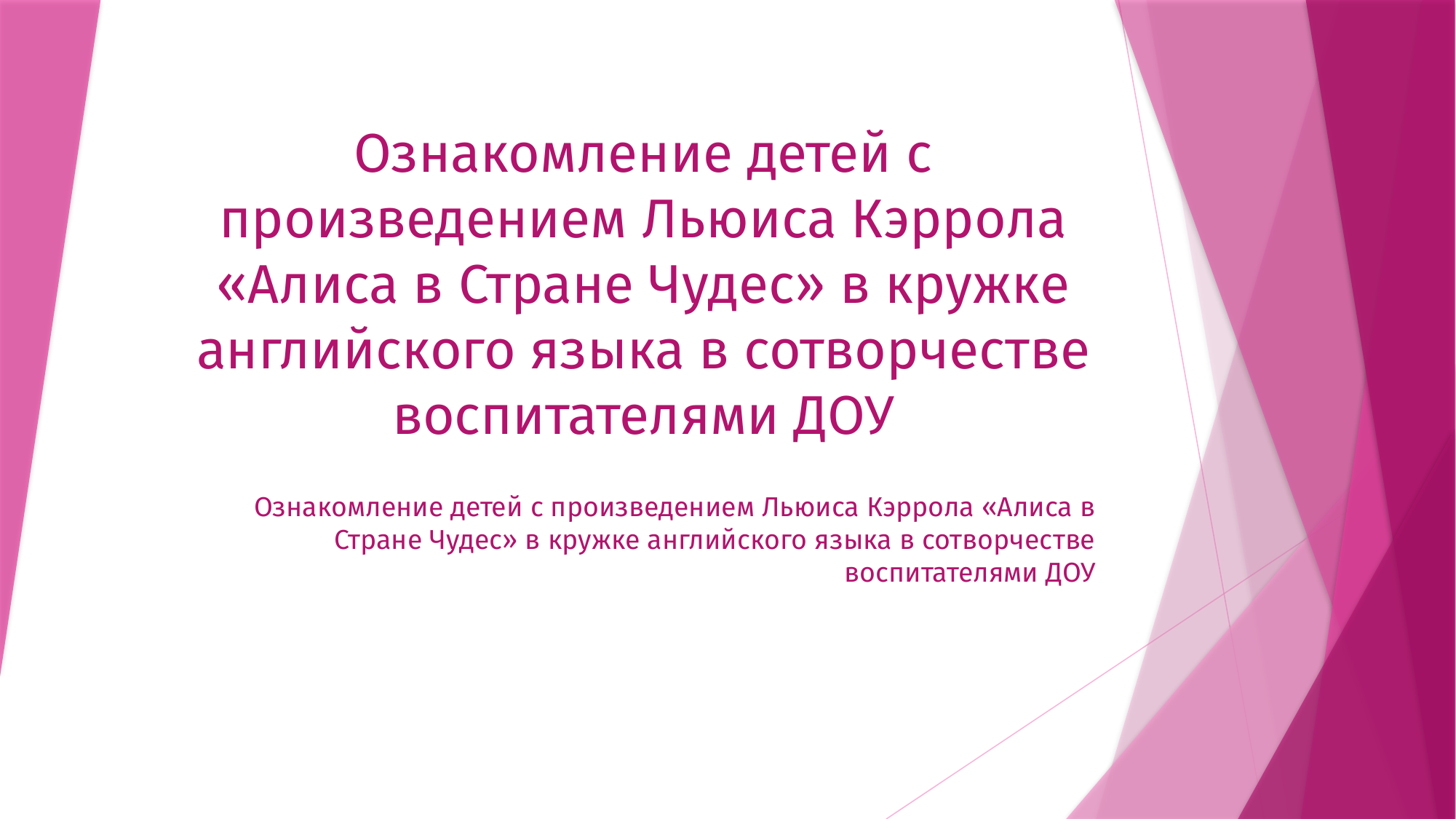

# Ознакомление детей с произведением Льюиса Кэррола «Алиса в Стране Чудес» в кружке английского языка в сотворчестве воспитателями ДОУ
Ознакомление детей с произведением Льюиса Кэррола «Алиса в Стране Чудес» в кружке английского языка в сотворчестве воспитателями ДОУ